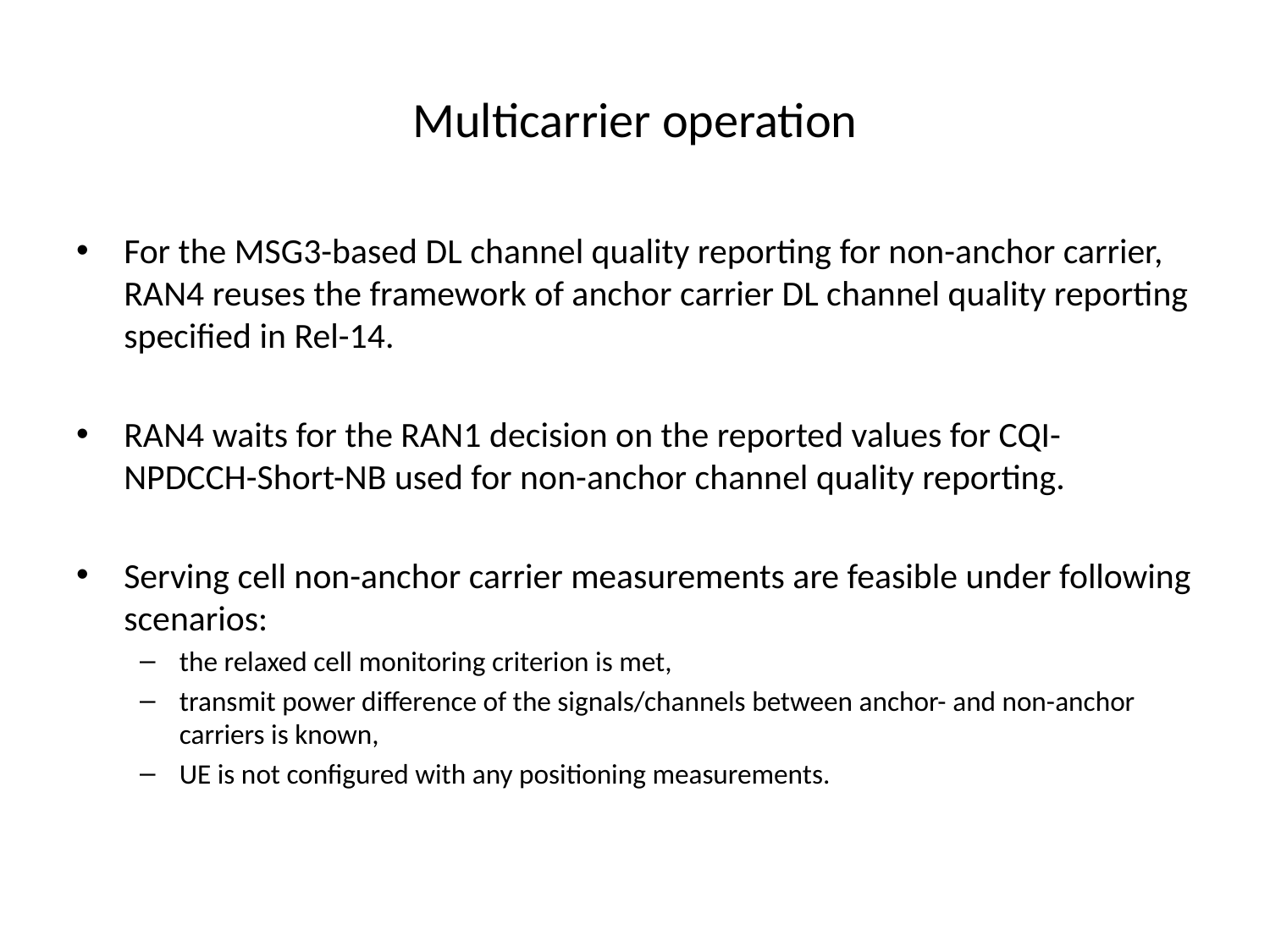

# Multicarrier operation
For the MSG3-based DL channel quality reporting for non-anchor carrier, RAN4 reuses the framework of anchor carrier DL channel quality reporting specified in Rel-14.

RAN4 waits for the RAN1 decision on the reported values for CQI-NPDCCH-Short-NB used for non-anchor channel quality reporting.

Serving cell non-anchor carrier measurements are feasible under following scenarios:
the relaxed cell monitoring criterion is met,
transmit power difference of the signals/channels between anchor- and non-anchor carriers is known,
UE is not configured with any positioning measurements.